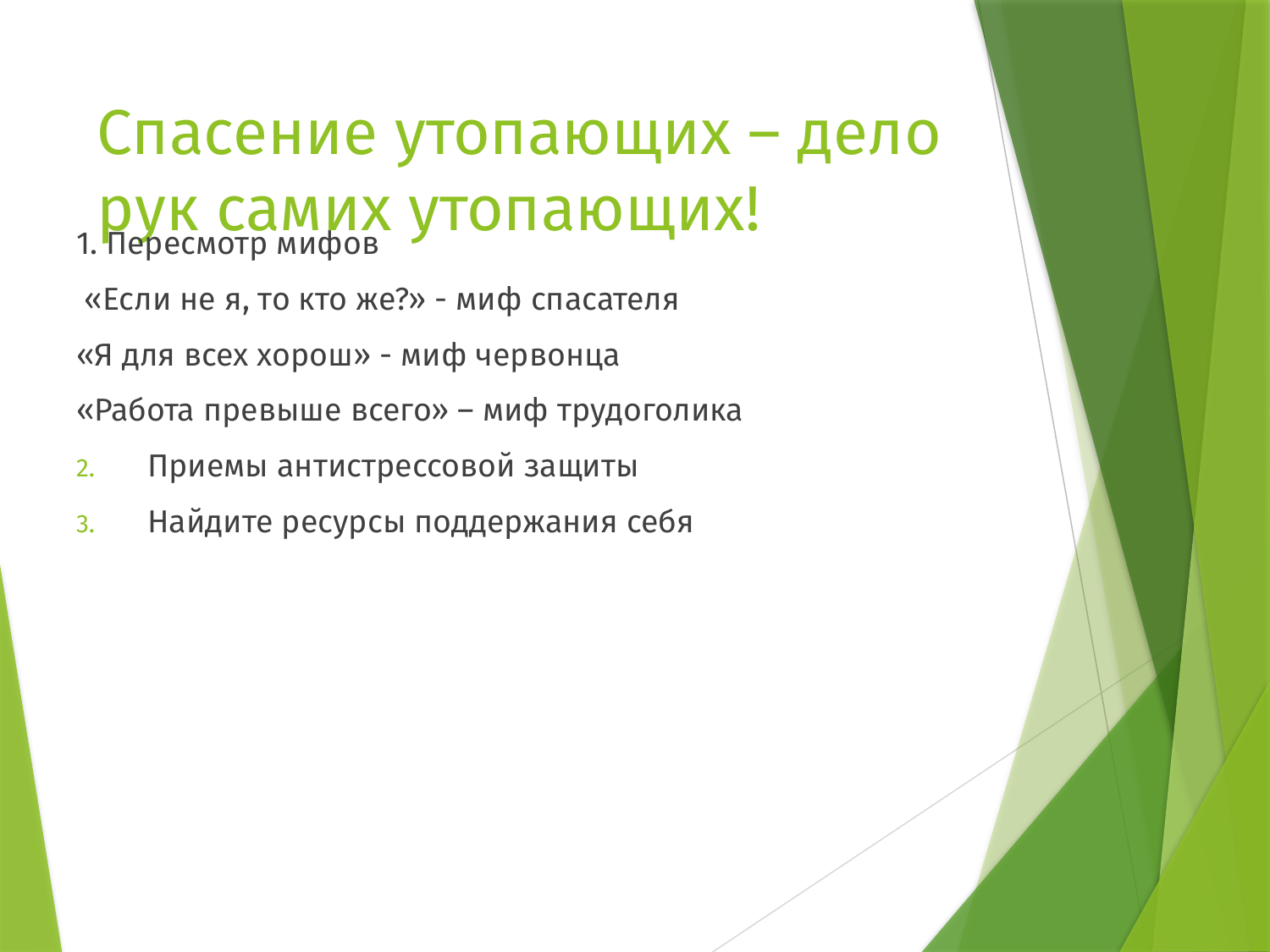

# Спасение утопающих – дело рук самих утопающих!
1. Пересмотр мифов
 «Если не я, то кто же?» - миф спасателя
«Я для всех хорош» - миф червонца
«Работа превыше всего» – миф трудоголика
Приемы антистрессовой защиты
Найдите ресурсы поддержания себя